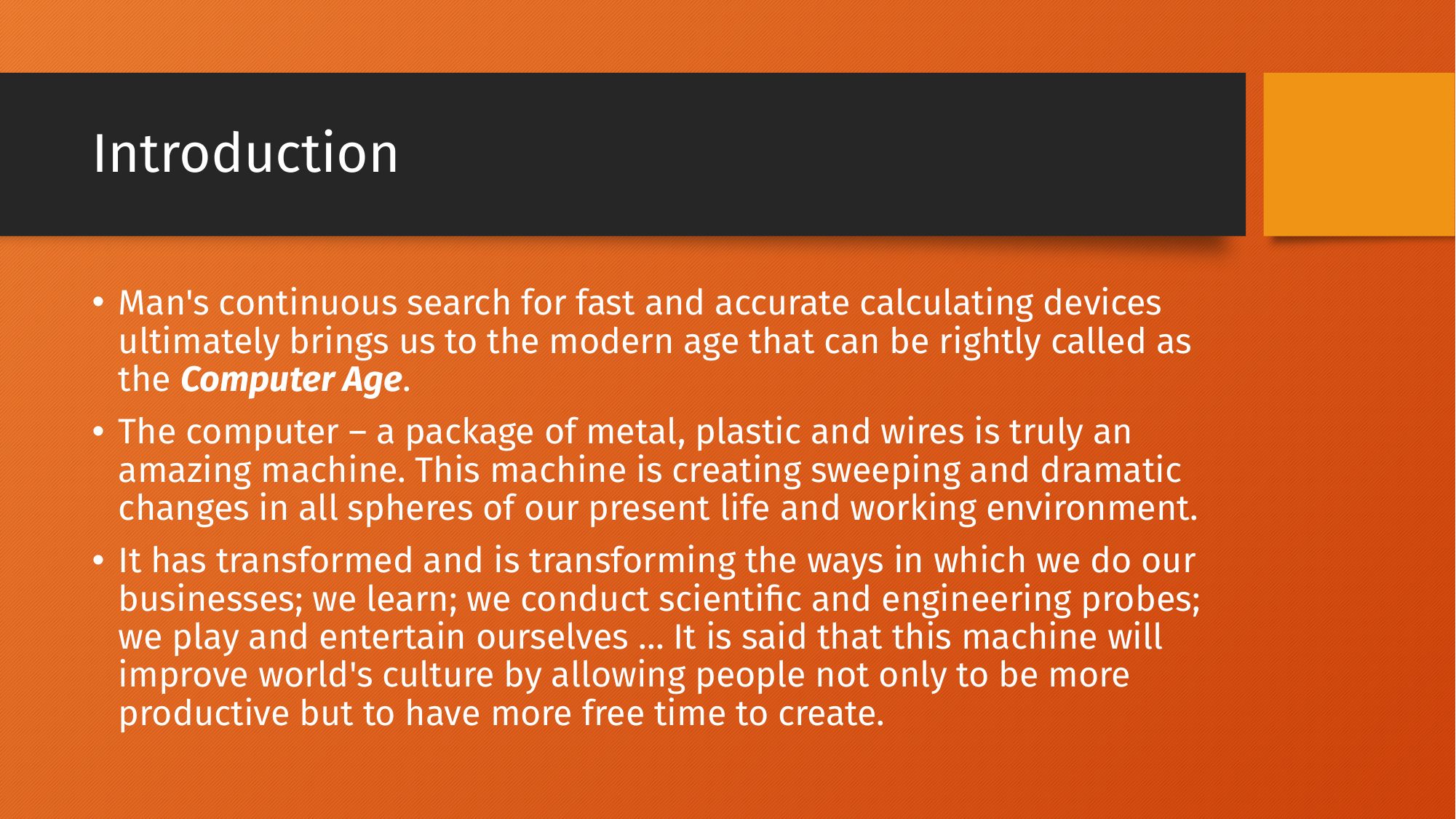

# Introduction
Man's continuous search for fast and accurate calculating devices ultimately brings us to the modern age that can be rightly called as the Computer Age.
The computer – a package of metal, plastic and wires is truly an amazing machine. This machine is creating sweeping and dramatic changes in all spheres of our present life and working environment.
It has transformed and is transforming the ways in which we do our businesses; we learn; we conduct scientific and engineering probes; we play and entertain ourselves … It is said that this machine will improve world's culture by allowing people not only to be more productive but to have more free time to create.